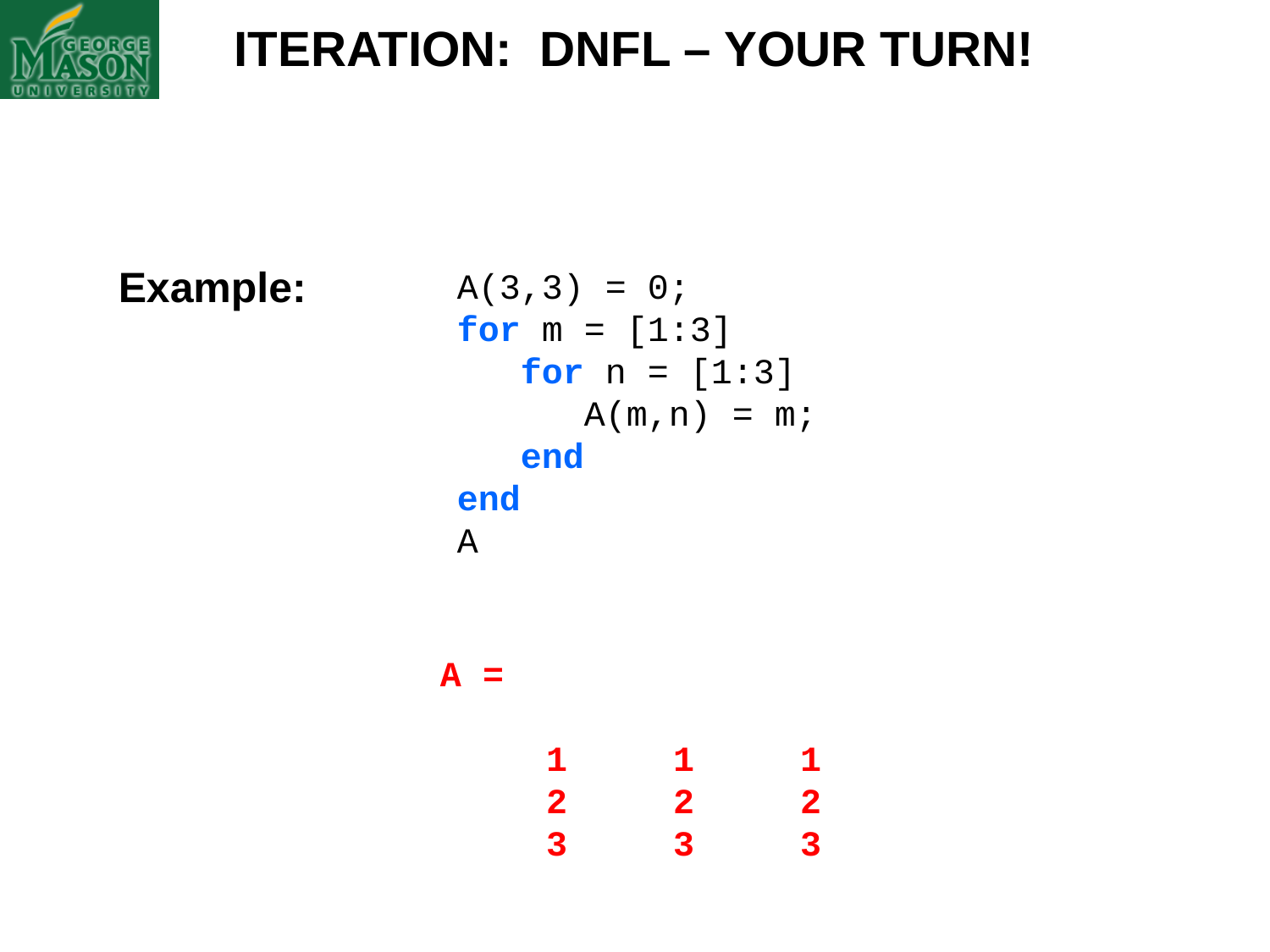

ITERATION:  DNFL – YOUR TURN!
Example:
		  A(3,3) = 0;
		  for m = [1:3]
		     for n = [1:3]
	              A(m,n) = m;
		     end
		  end
		  A
A =

     1     1     1
     2     2     2
     3     3     3